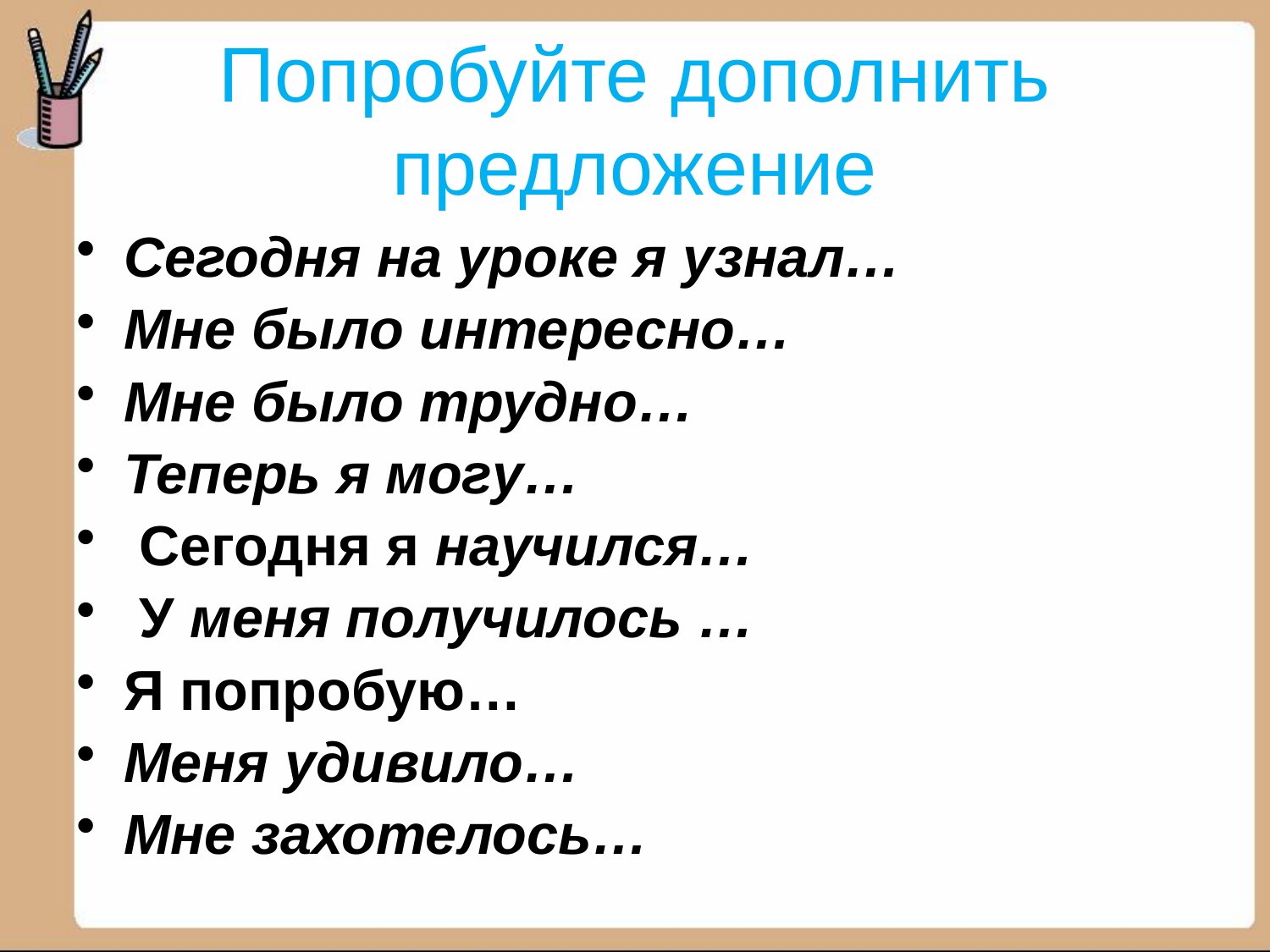

# Попробуйте дополнить предложение
Сегодня на уроке я узнал…
Мне было интересно…
Мне было трудно…
Теперь я могу…
 Сегодня я научился…
 У меня получилось …
Я попробую…
Меня удивило…
Мне захотелось…